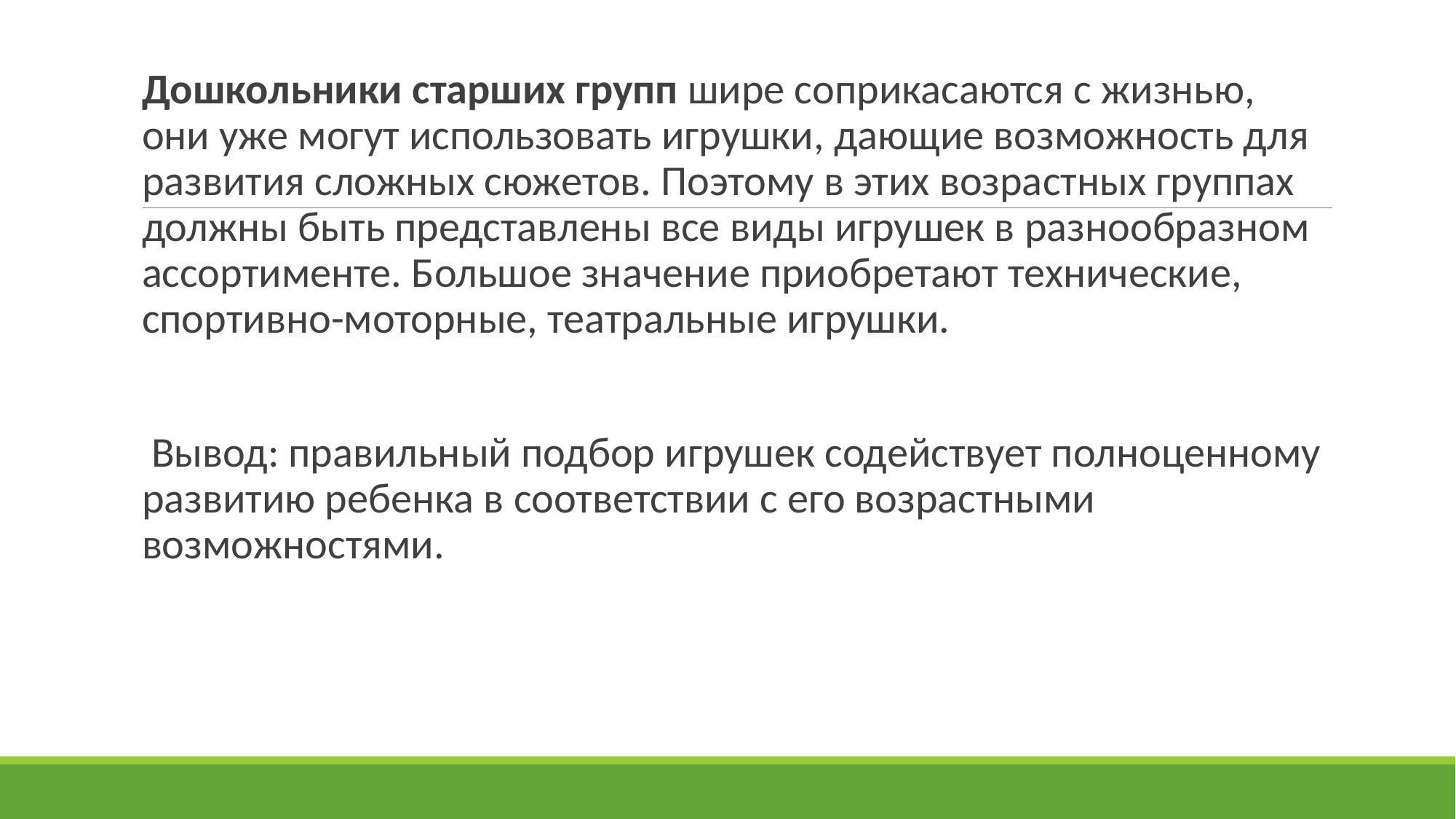

Дошкольники старших групп шире соприкасаются с жизнью, они уже могут использовать игрушки, дающие возможность для развития сложных сюжетов. Поэтому в этих возрастных группах должны быть представлены все виды игрушек в разнообразном ассортименте. Большое значение приобретают технические, спортивно-моторные, театральные игрушки.

 Вывод: правильный подбор игрушек содействует полноценному развитию ребенка в соответствии с его возрастными возможностями.